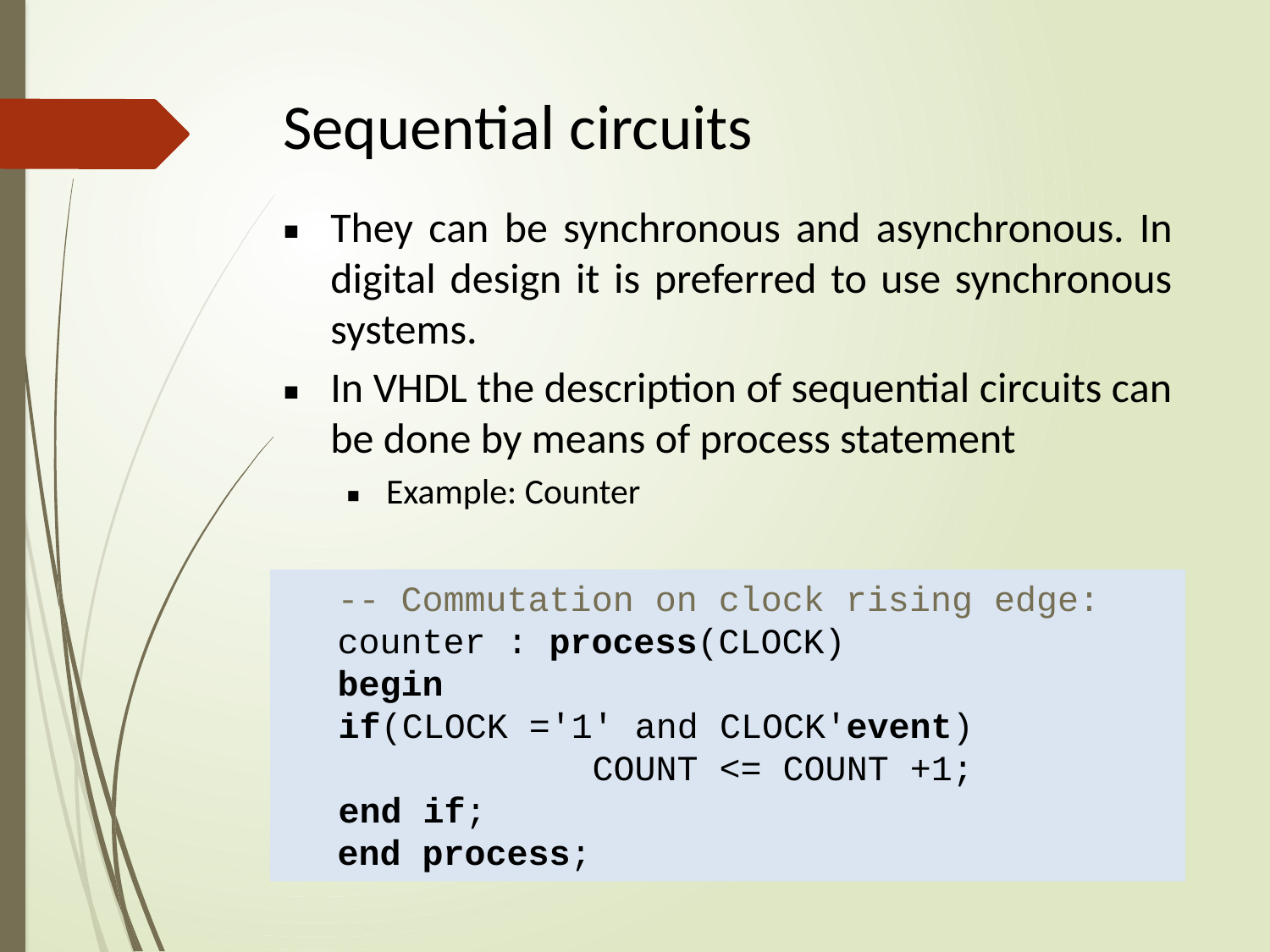

# Sequential circuits
They can be synchronous and asynchronous. In digital design it is preferred to use synchronous systems.
In VHDL the description of sequential circuits can be done by means of process statement
Example: Counter
-- Commutation on clock rising edge:
counter : process(CLOCK)
begin
	if(CLOCK ='1' and CLOCK'event)
			COUNT <= COUNT +1;
	end if;
end process;